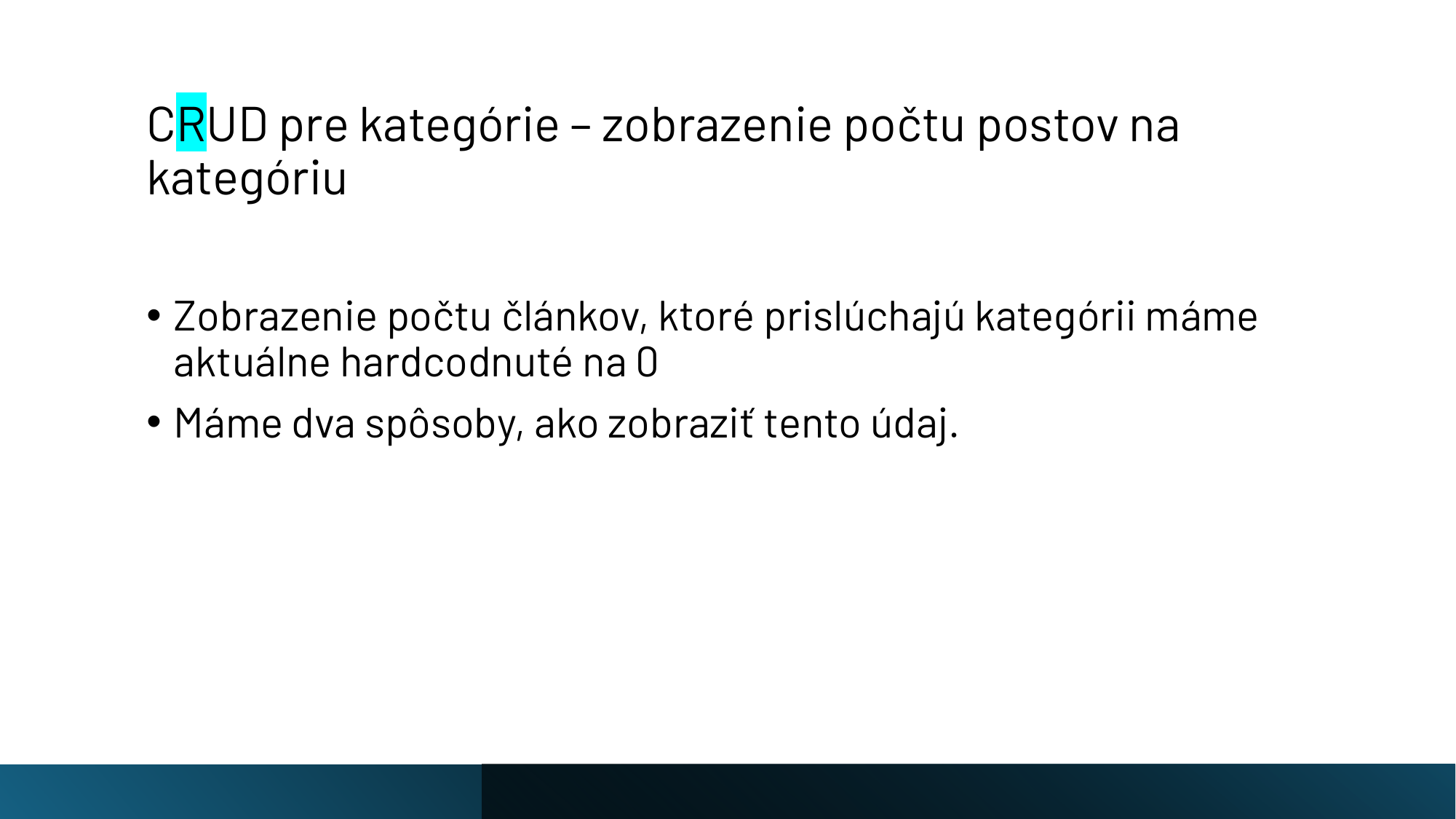

# CRUD pre kategórie – zobrazenie počtu postov na kategóriu
Zobrazenie počtu článkov, ktoré prislúchajú kategórii máme aktuálne hardcodnuté na 0
Máme dva spôsoby, ako zobraziť tento údaj.